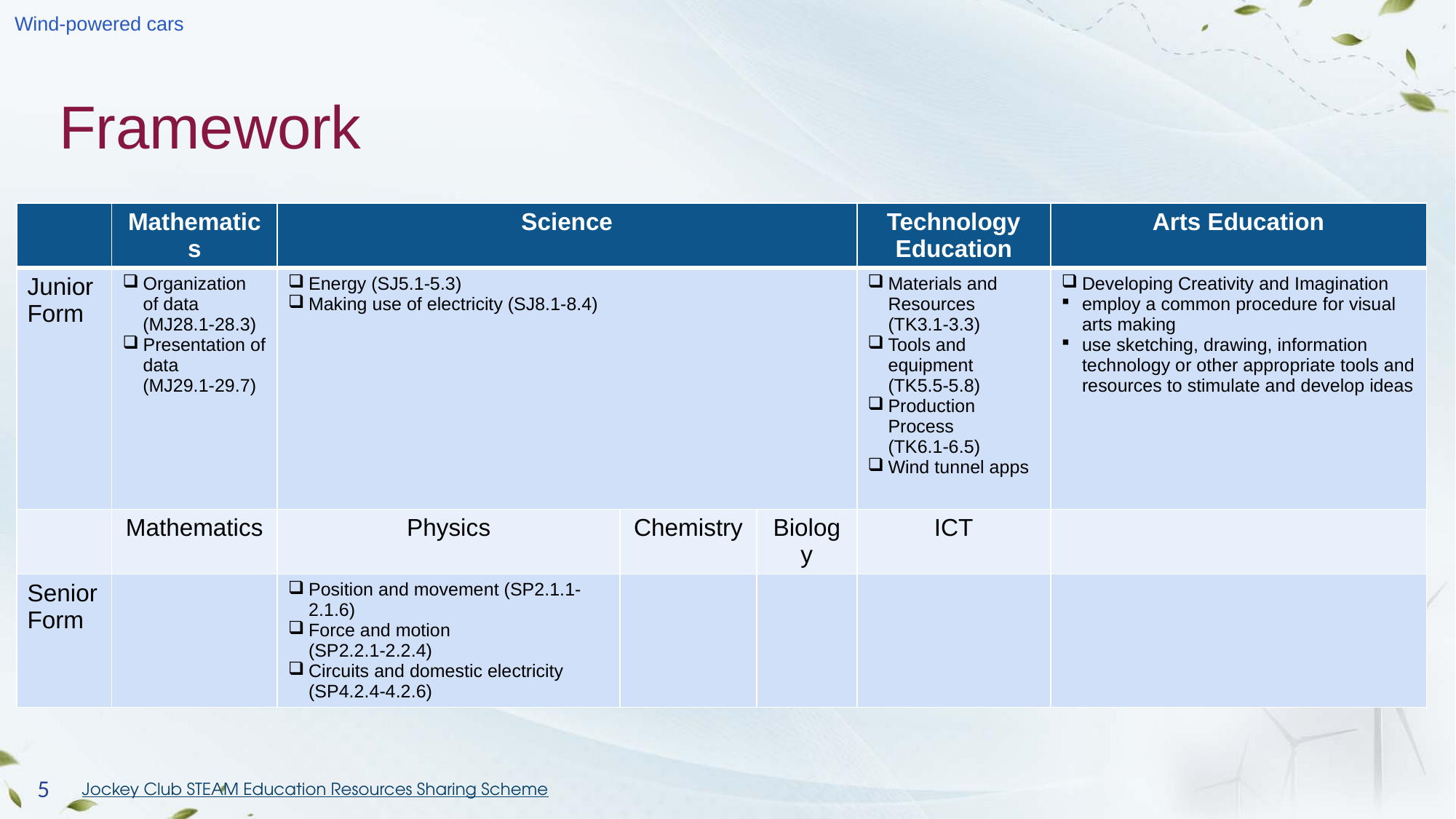

# Framework
|  | Mathematics | Science |  |  | Technology Education | Arts Education |
| --- | --- | --- | --- | --- | --- | --- |
| Junior Form | Organization of data (MJ28.1-28.3) Presentation of data (MJ29.1-29.7) | Energy (SJ5.1-5.3) Making use of electricity (SJ8.1-8.4) |  |  | Materials and Resources (TK3.1-3.3) Tools and equipment (TK5.5-5.8) Production Process (TK6.1-6.5) Wind tunnel apps | Developing Creativity and Imagination employ a common procedure for visual arts making use sketching, drawing, information technology or other appropriate tools and resources to stimulate and develop ideas |
|  | Mathematics | Physics | Chemistry | Biology | ICT |  |
| Senior Form |  | Position and movement (SP2.1.1-2.1.6) Force and motion (SP2.2.1-2.2.4) Circuits and domestic electricity (SP4.2.4-4.2.6) |  |  |  |  |
5